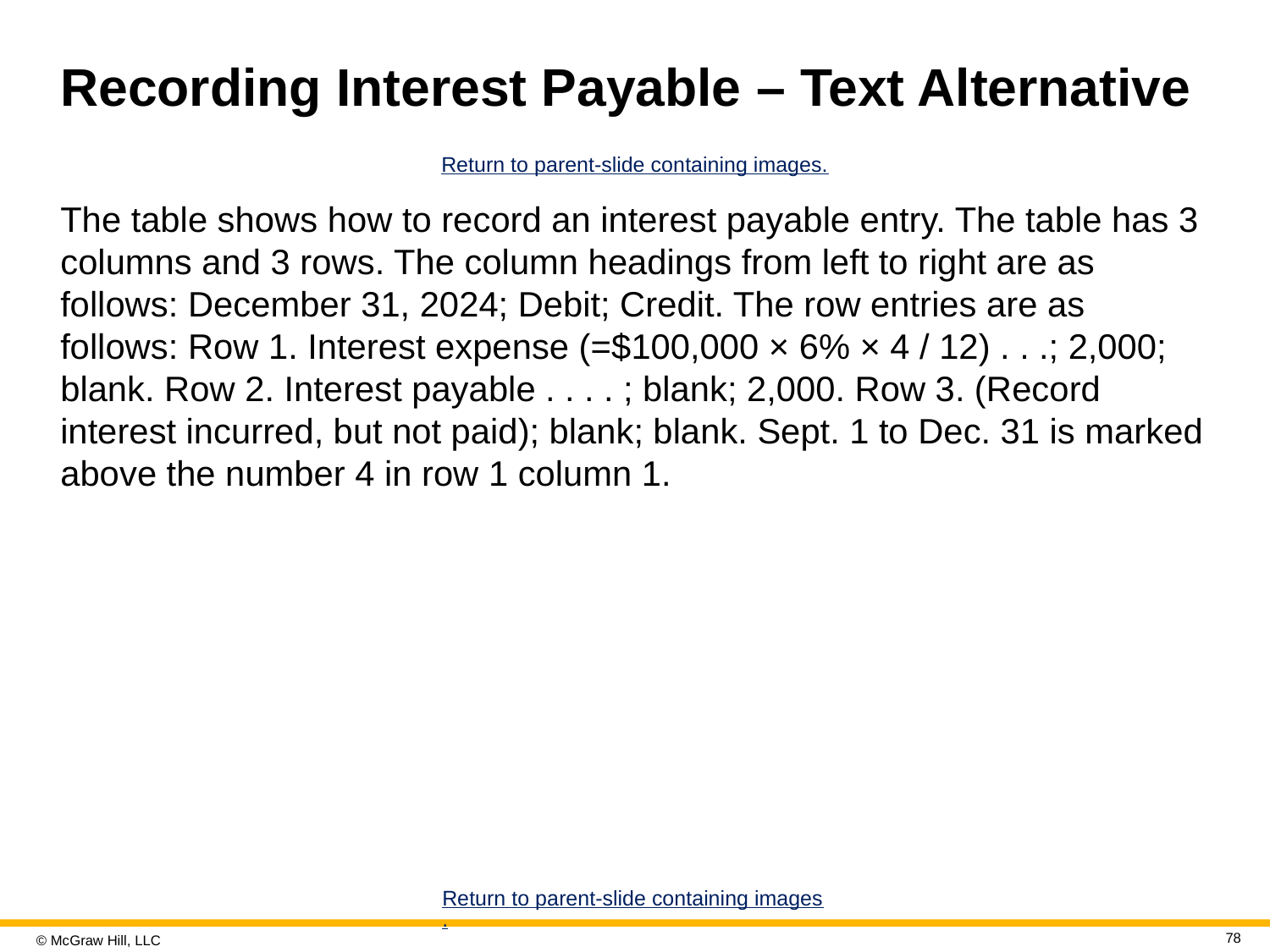

# Recording Interest Payable – Text Alternative
Return to parent-slide containing images.
The table shows how to record an interest payable entry. The table has 3 columns and 3 rows. The column headings from left to right are as follows: December 31, 2024; Debit; Credit. The row entries are as follows: Row 1. Interest expense (=$100,000 × 6% × 4 / 12) . . .; 2,000; blank. Row 2. Interest payable . . . . ; blank; 2,000. Row 3. (Record interest incurred, but not paid); blank; blank. Sept. 1 to Dec. 31 is marked above the number 4 in row 1 column 1.
Return to parent-slide containing images.
78